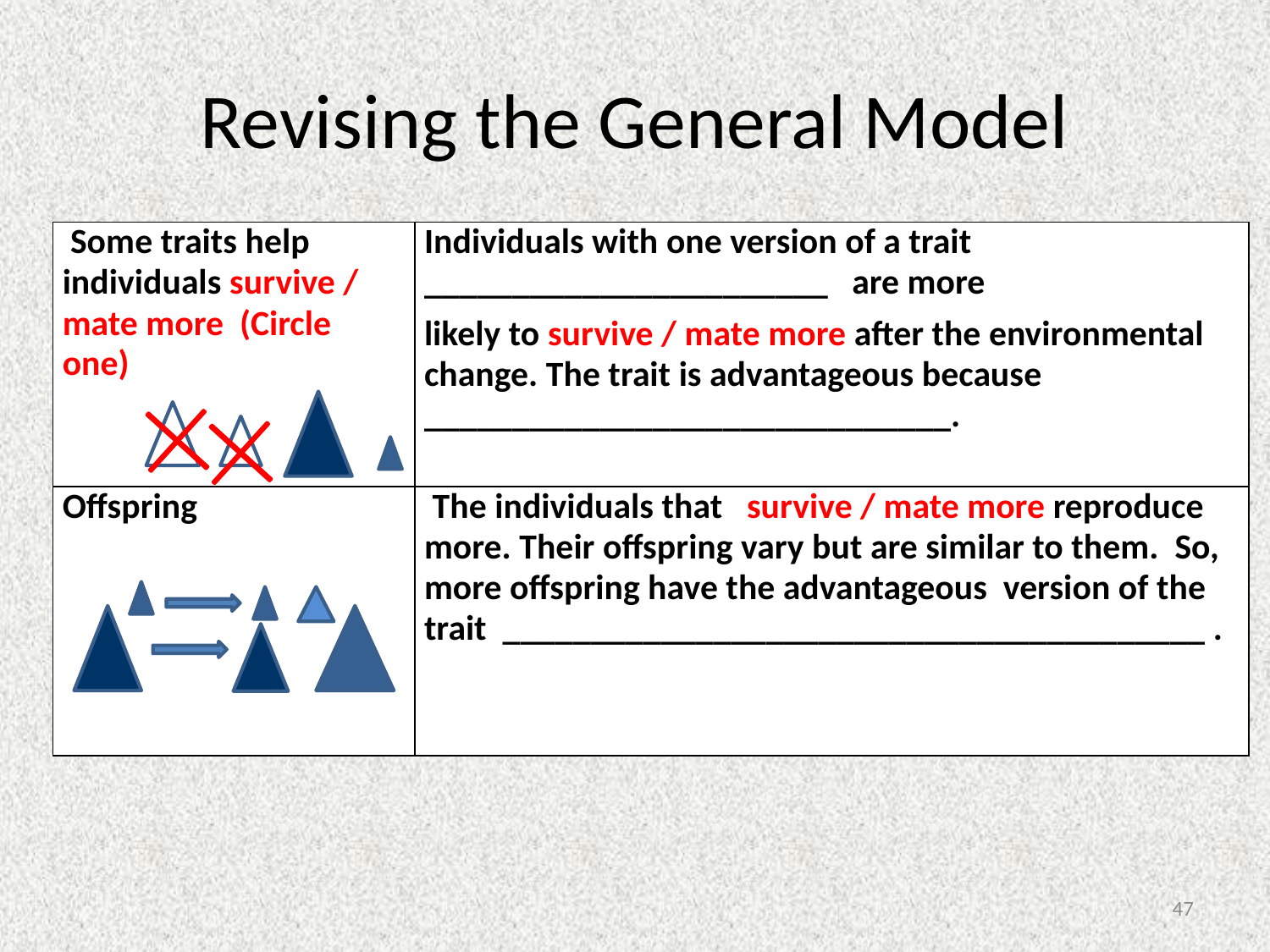

# Revising the General Model
| Some traits help individuals survive / mate more (Circle one) | Individuals with one version of a trait \_\_\_\_\_\_\_\_\_\_\_\_\_\_\_\_\_\_\_\_\_\_\_ are more likely to survive / mate more after the environmental change. The trait is advantageous because \_\_\_\_\_\_\_\_\_\_\_\_\_\_\_\_\_\_\_\_\_\_\_\_\_\_\_\_\_\_. |
| --- | --- |
| Offspring | The individuals that survive / mate more reproduce more. Their offspring vary but are similar to them. So, more offspring have the advantageous version of the trait \_\_\_\_\_\_\_\_\_\_\_\_\_\_\_\_\_\_\_\_\_\_\_\_\_\_\_\_\_\_\_\_\_\_\_\_\_\_\_\_ . |

47